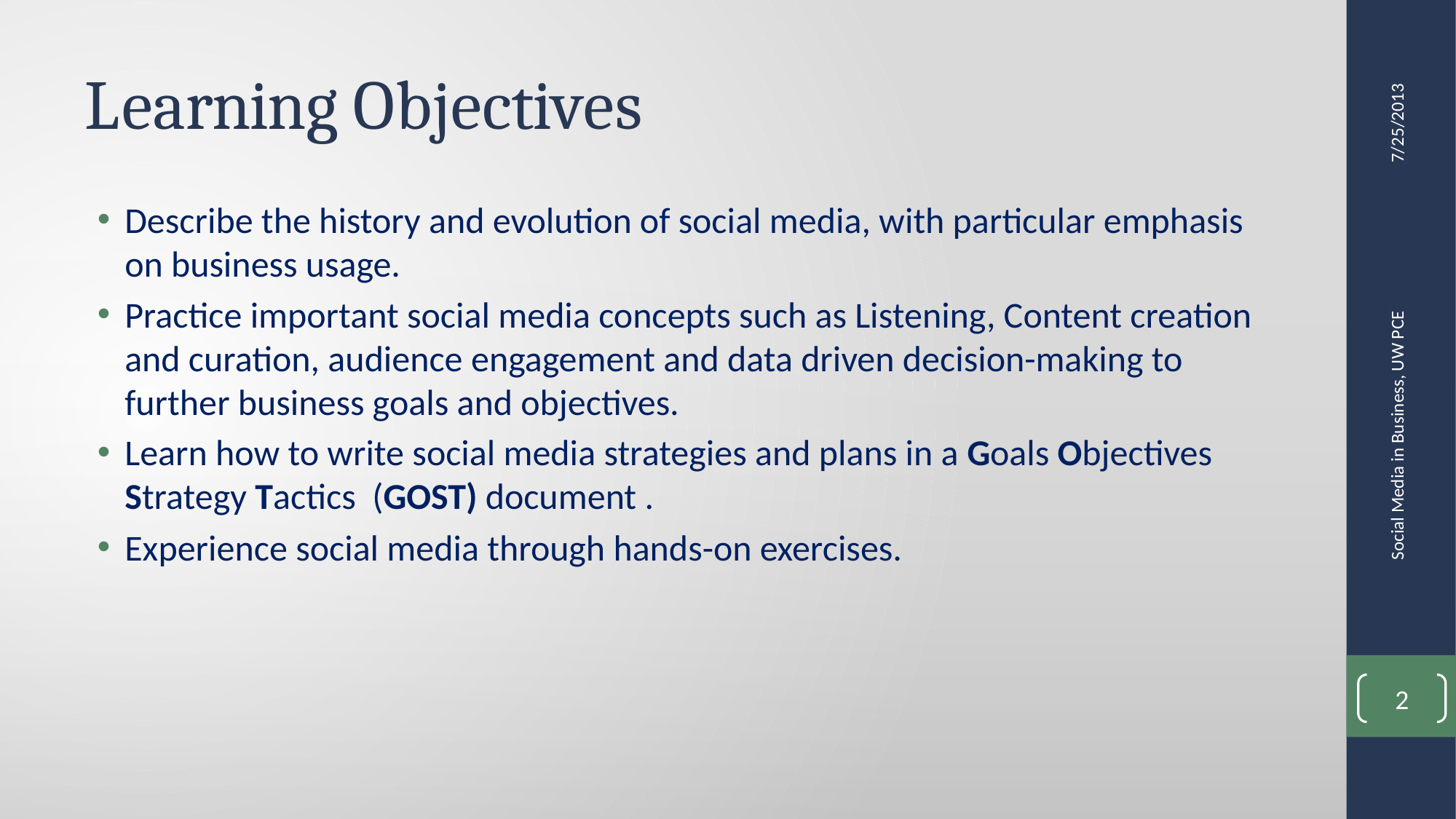

# Learning Objectives
7/25/2013
Describe the history and evolution of social media, with particular emphasis on business usage.
Practice important social media concepts such as Listening, Content creation and curation, audience engagement and data driven decision-making to further business goals and objectives.
Learn how to write social media strategies and plans in a Goals Objectives Strategy Tactics  (GOST) document .
Experience social media through hands-on exercises.

Social Media in Business, UW PCE
2